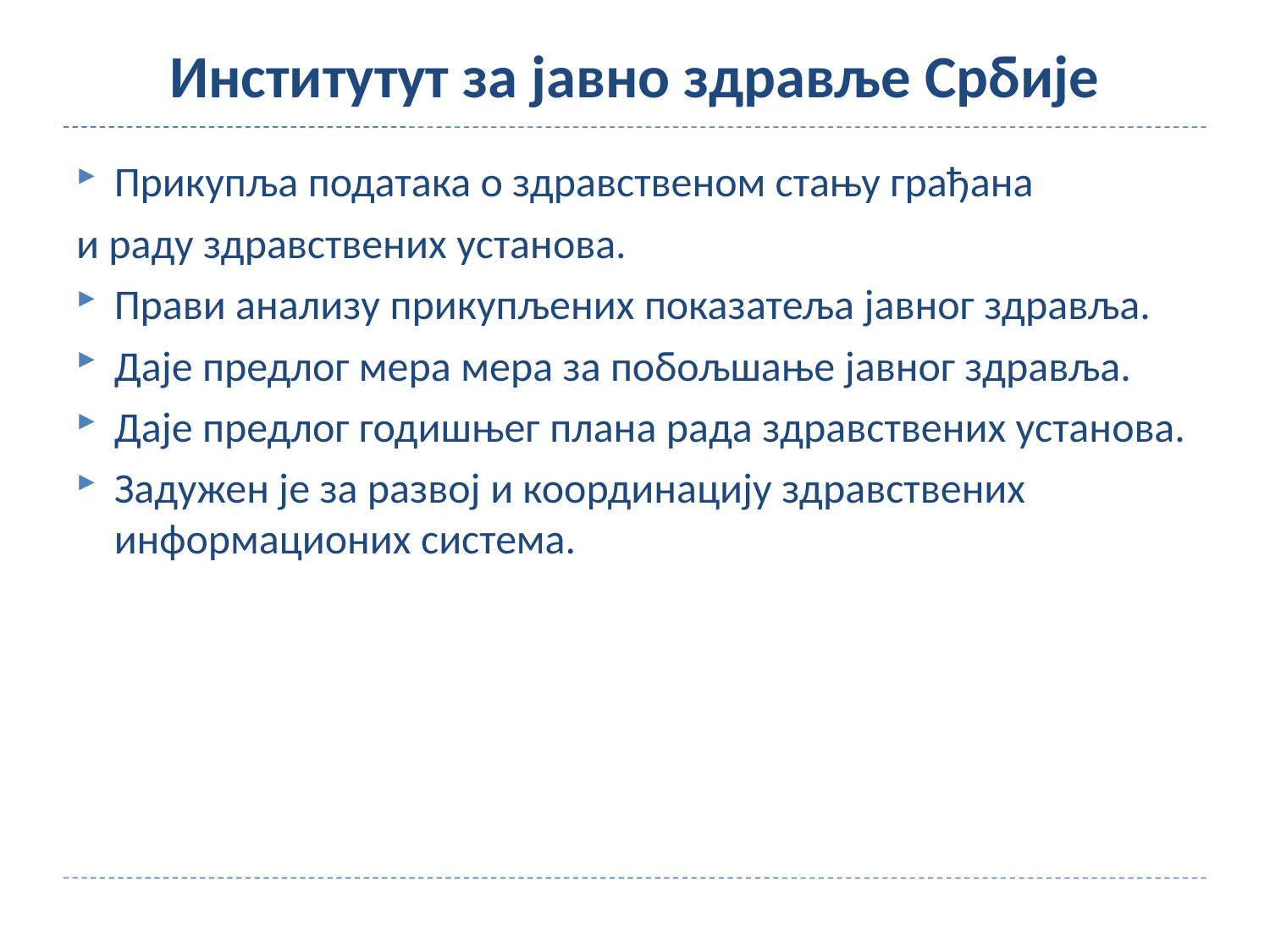

# Институтут за јавно здравље Србије
Прикупља података о здравственом стању грађана
и раду здравствених установа.
Прави анализу прикупљених показатеља јавног здравља.
Даје предлог мера мера за побољшање јавног здравља.
Даје предлог годишњег плана рада здравствених установа.
Задужен је за развој и координацију здравствених информационих система.